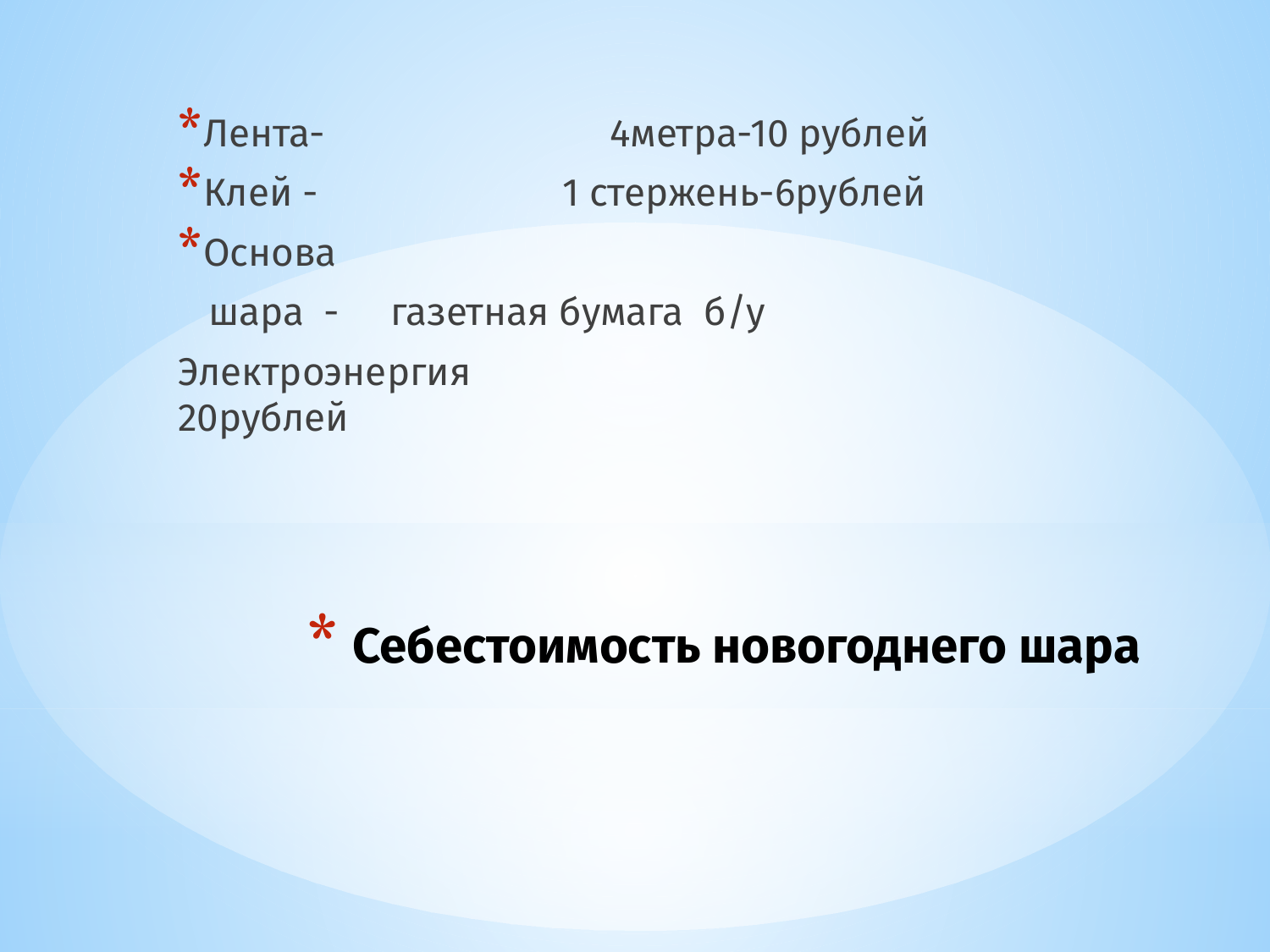

Лента-                            4метра-10 рублей
Клей -                        1 стержень-6рублей
Основа
   шара  -     газетная бумага  б/у
Электроэнергия                                        20рублей

# Себестоимость новогоднего шара